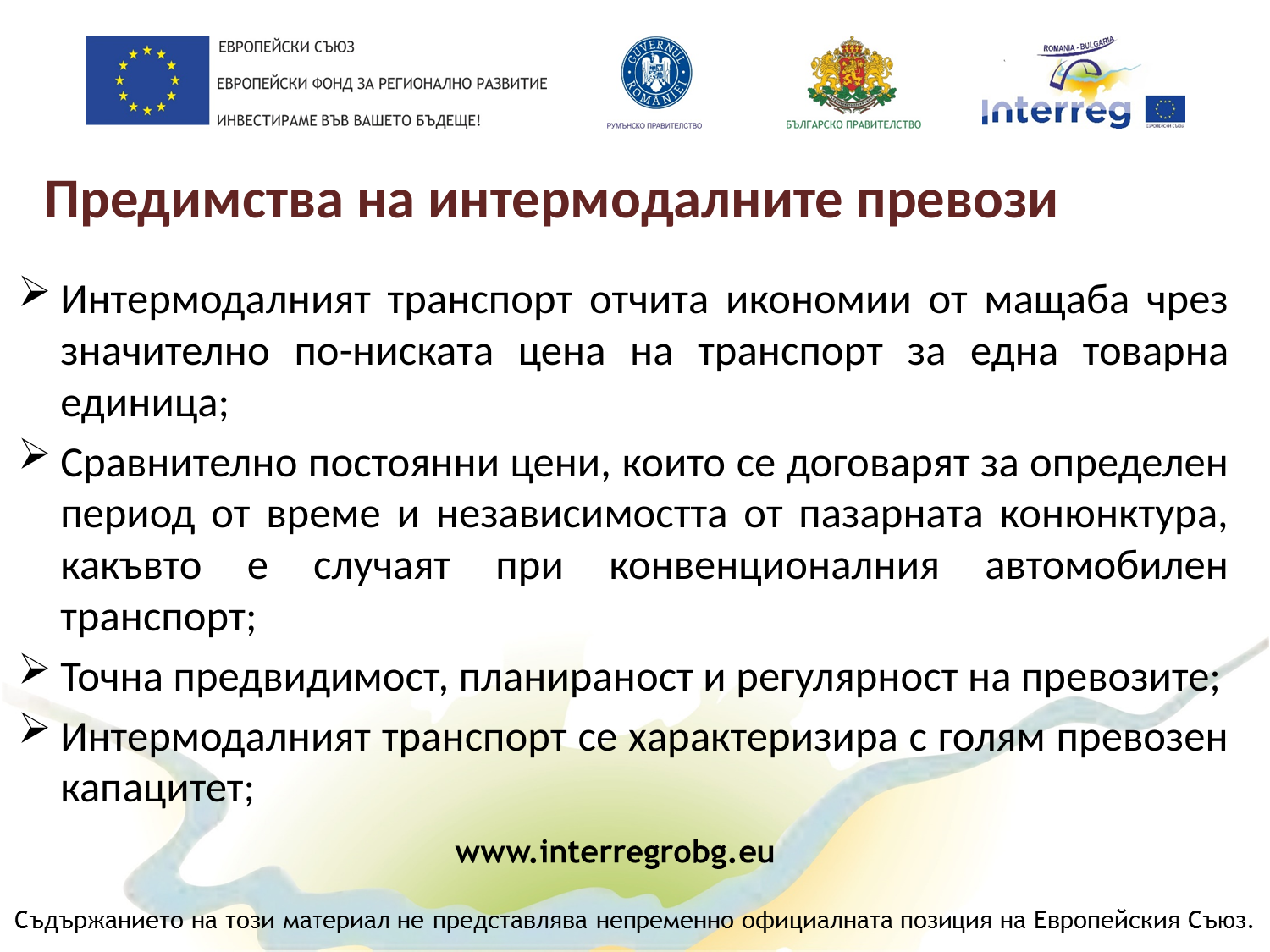

# Предимства на интермодалните превози
Интермодалният транспорт отчита икономии от мащаба чрез значително по-ниската цена на транспорт за една товарна единица;
Сравнително постоянни цени, които се договарят за определен период от време и независимостта от пазарната конюнктура, какъвто е случаят при конвенционалния автомобилен транспорт;
Точна предвидимост, планираност и регулярност на превозите;
Интермодалният транспорт се характеризира с голям превозен капацитет;